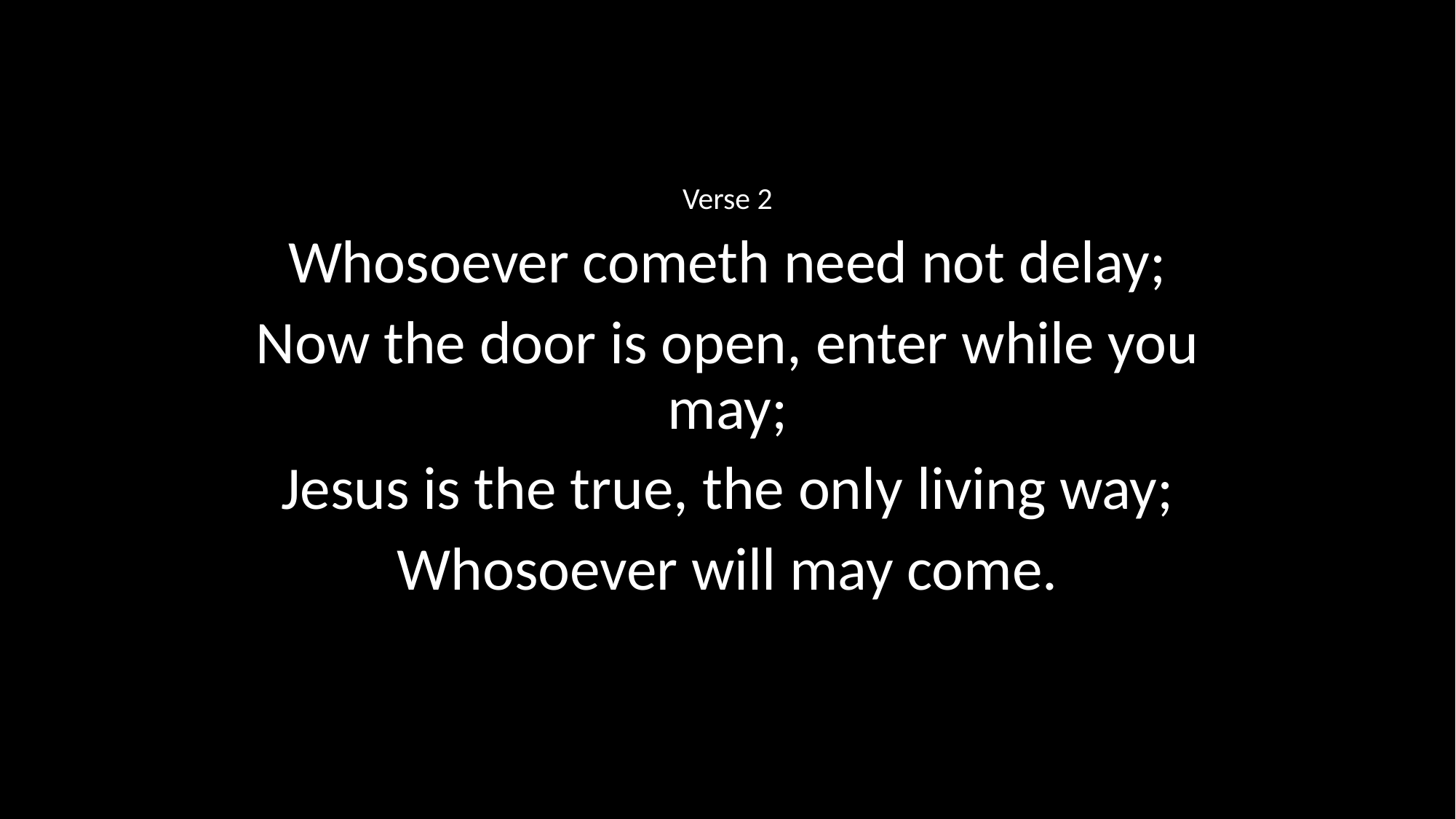

Verse 2
Whosoever cometh need not delay;
Now the door is open, enter while you may;
Jesus is the true, the only living way;
Whosoever will may come.